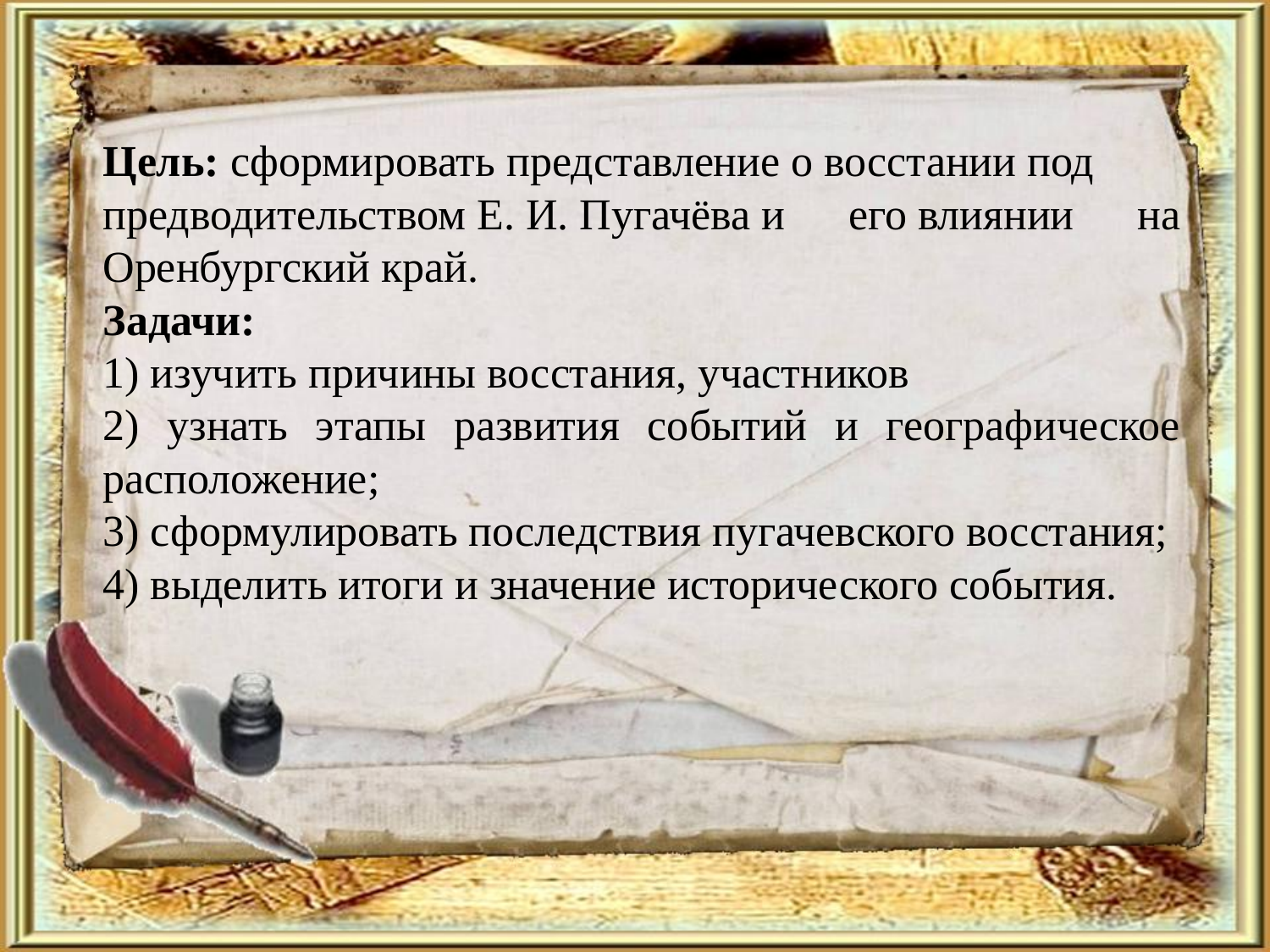

Цель: сформировать представление о восстании под предводительством Е. И. Пугачёва и его влиянии на Оренбургский край.
Задачи:
1) изучить причины восстания, участников
2) узнать этапы развития событий и географическое расположение;
3) сформулировать последствия пугачевского восстания;
4) выделить итоги и значение исторического события.